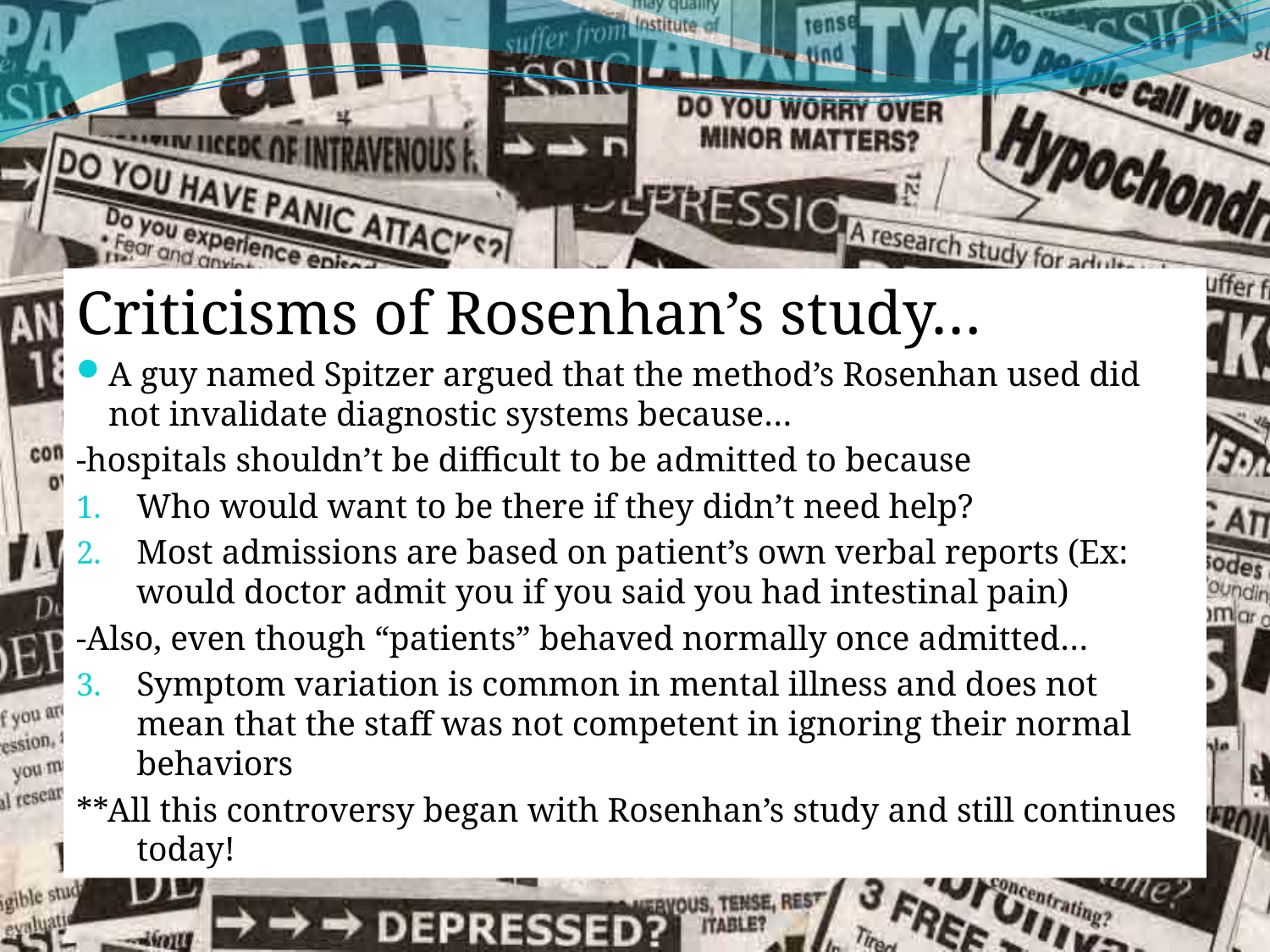

Criticisms of Rosenhan’s study…
A guy named Spitzer argued that the method’s Rosenhan used did not invalidate diagnostic systems because…
-hospitals shouldn’t be difficult to be admitted to because
Who would want to be there if they didn’t need help?
Most admissions are based on patient’s own verbal reports (Ex: would doctor admit you if you said you had intestinal pain)
-Also, even though “patients” behaved normally once admitted…
Symptom variation is common in mental illness and does not mean that the staff was not competent in ignoring their normal behaviors
**All this controversy began with Rosenhan’s study and still continues today!